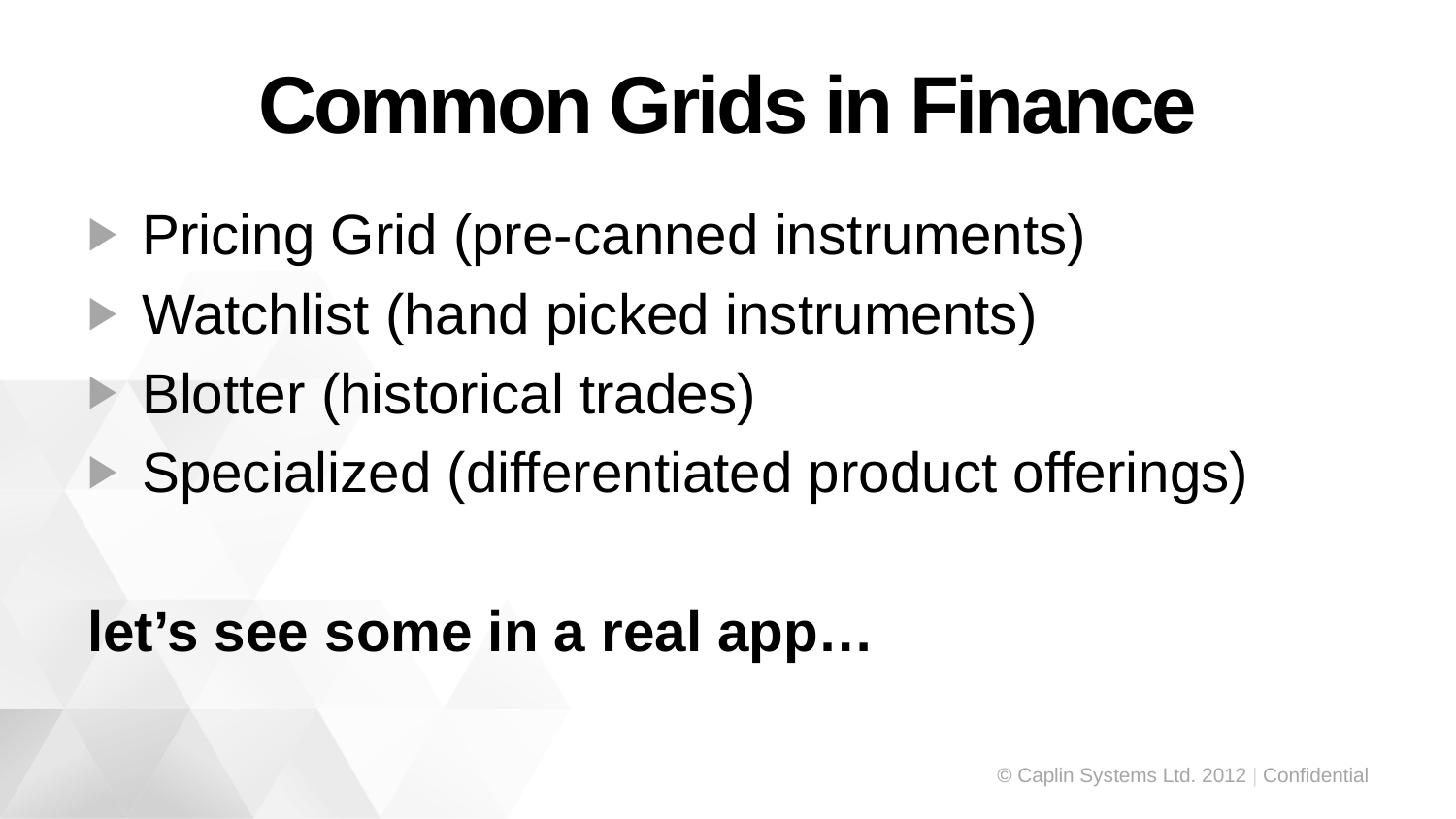

# Common Grids in Finance
Pricing Grid (pre-canned instruments)
Watchlist (hand picked instruments)
Blotter (historical trades)
Specialized (differentiated product offerings)

let’s see some in a real app…